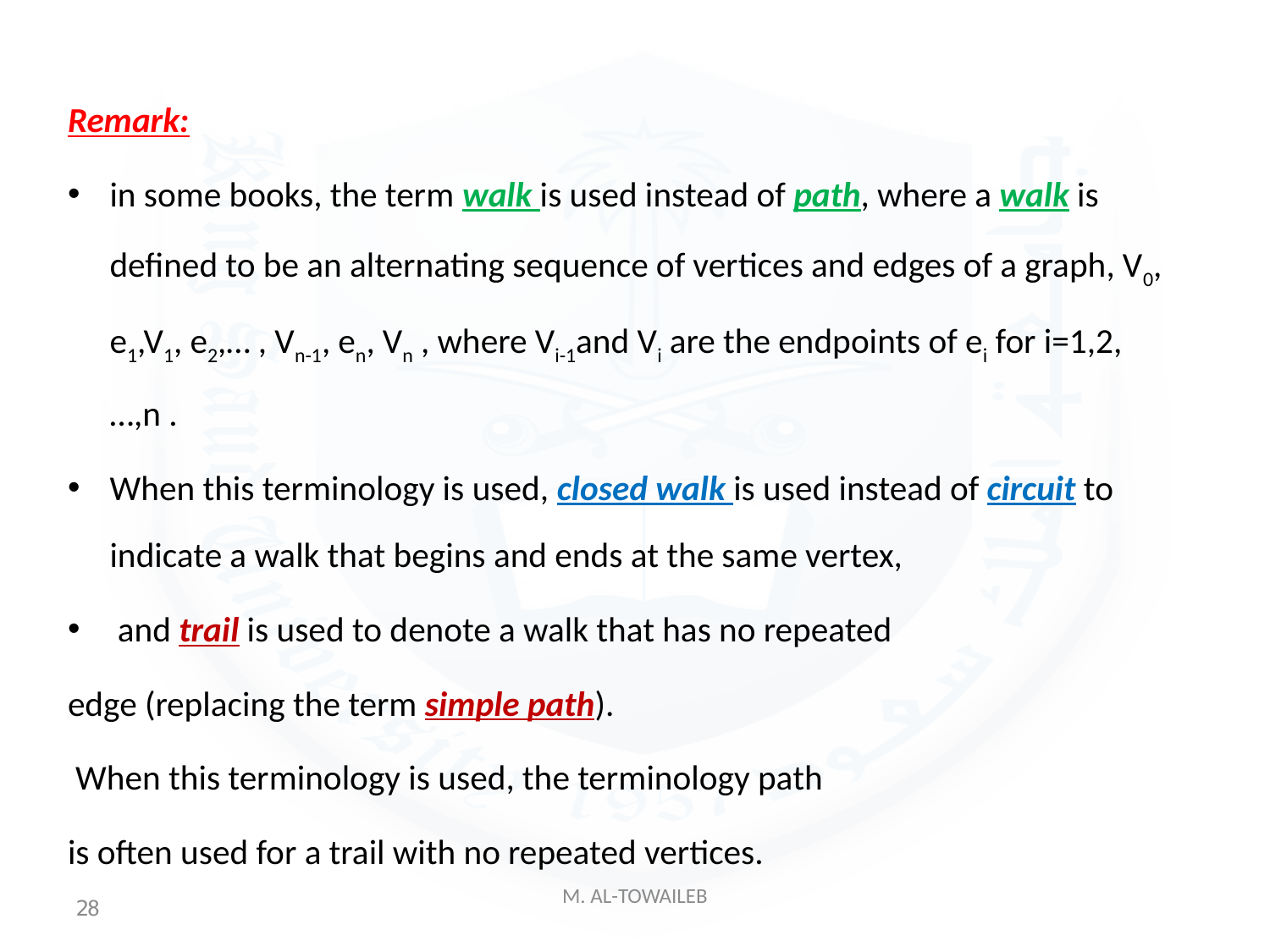

Remark:
in some books, the term walk is used instead of path, where a walk is defined to be an alternating sequence of vertices and edges of a graph, V0, e1,V1, e2,… , Vn-1, en, Vn , where Vi-1and Vi are the endpoints of ei for i=1,2,…,n .
When this terminology is used, closed walk is used instead of circuit to indicate a walk that begins and ends at the same vertex,
 and trail is used to denote a walk that has no repeated
edge (replacing the term simple path).
 When this terminology is used, the terminology path
is often used for a trail with no repeated vertices.
28
M. AL-TOWAILEB